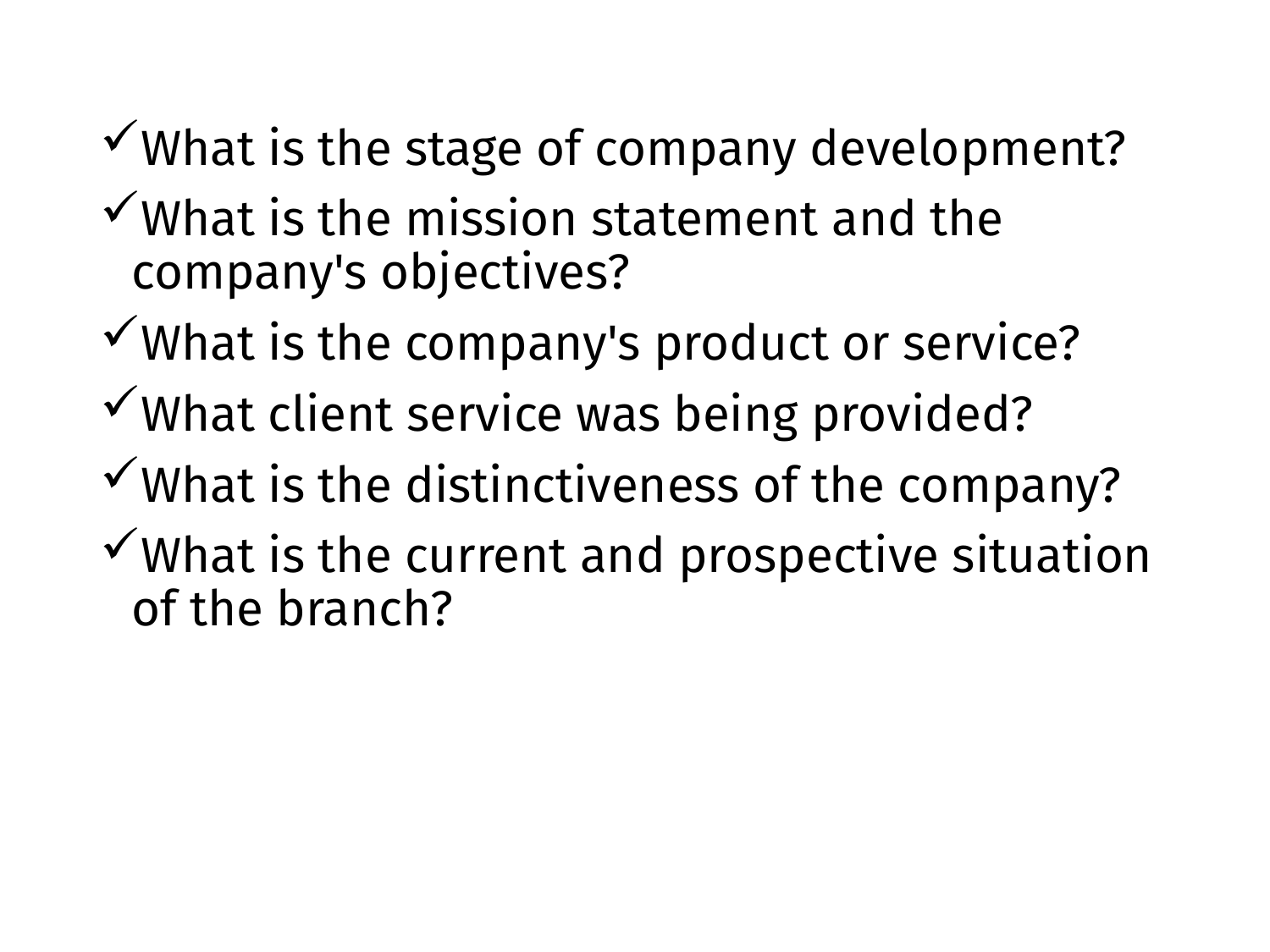

What is the stage of company development?
What is the mission statement and the company's objectives?
What is the company's product or service?
What client service was being provided?
What is the distinctiveness of the company?
What is the current and prospective situation of the branch?